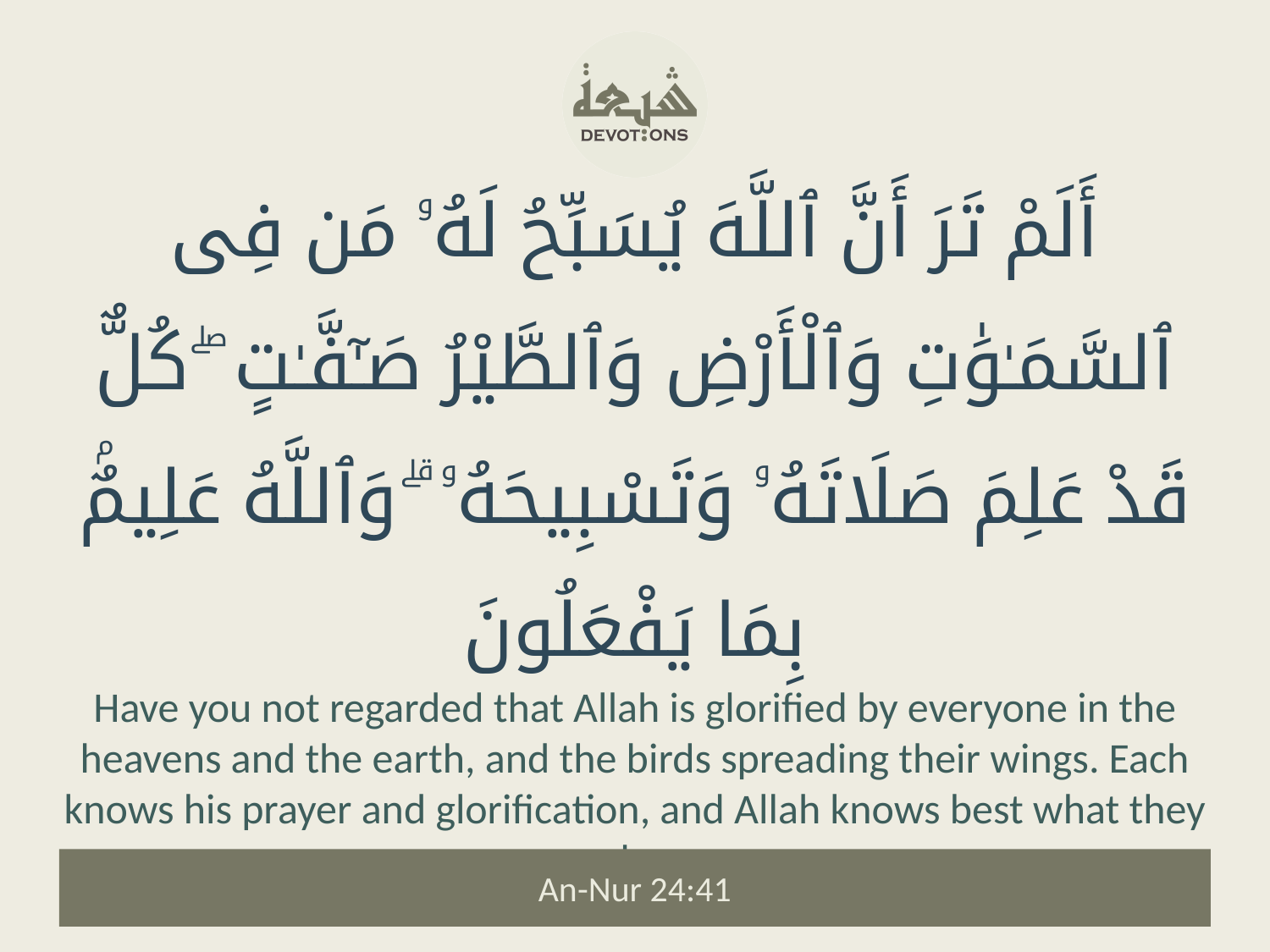

أَلَمْ تَرَ أَنَّ ٱللَّهَ يُسَبِّحُ لَهُۥ مَن فِى ٱلسَّمَـٰوَٰتِ وَٱلْأَرْضِ وَٱلطَّيْرُ صَـٰٓفَّـٰتٍ ۖ كُلٌّ قَدْ عَلِمَ صَلَاتَهُۥ وَتَسْبِيحَهُۥ ۗ وَٱللَّهُ عَلِيمٌۢ بِمَا يَفْعَلُونَ
Have you not regarded that Allah is glorified by everyone in the heavens and the earth, and the birds spreading their wings. Each knows his prayer and glorification, and Allah knows best what they do.
An-Nur 24:41